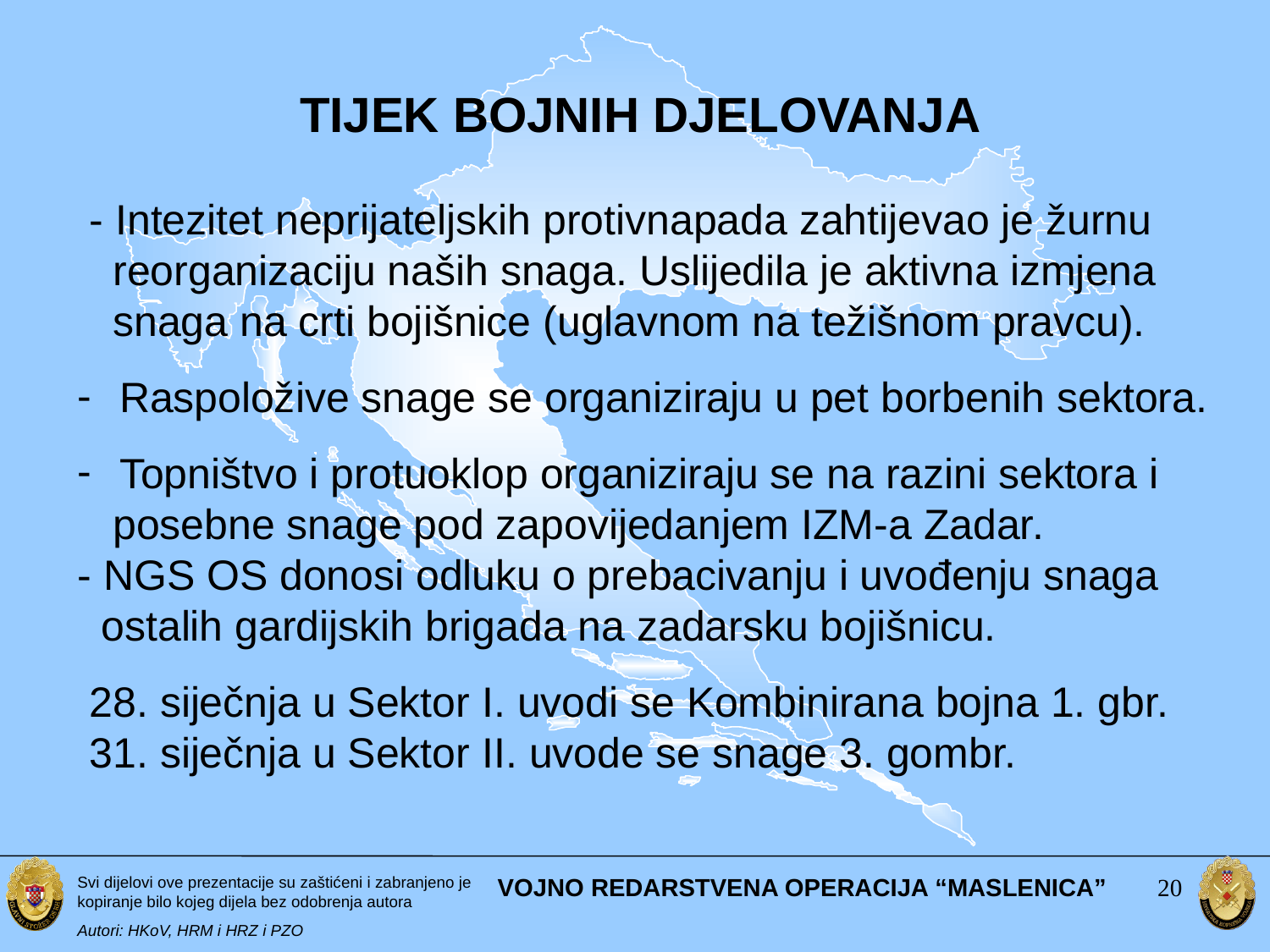

TIJEK BOJNIH DJELOVANJA
 - Intezitet neprijateljskih protivnapada zahtijevao je žurnu
   reorganizaciju naših snaga. Uslijedila je aktivna izmjena
   snaga na crti bojišnice (uglavnom na težišnom pravcu).

 Raspoložive snage se organiziraju u pet borbenih sektora.

 Topništvo i protuoklop organiziraju se na razini sektora i
   posebne snage pod zapovijedanjem IZM-a Zadar.
- NGS OS donosi odluku o prebacivanju i uvođenju snaga
  ostalih gardijskih brigada na zadarsku bojišnicu.

 28. siječnja u Sektor I. uvodi se Kombinirana bojna 1. gbr.
 31. siječnja u Sektor II. uvode se snage 3. gombr.
#
VOJNO REDARSTVENA OPERACIJA “MASLENICA”